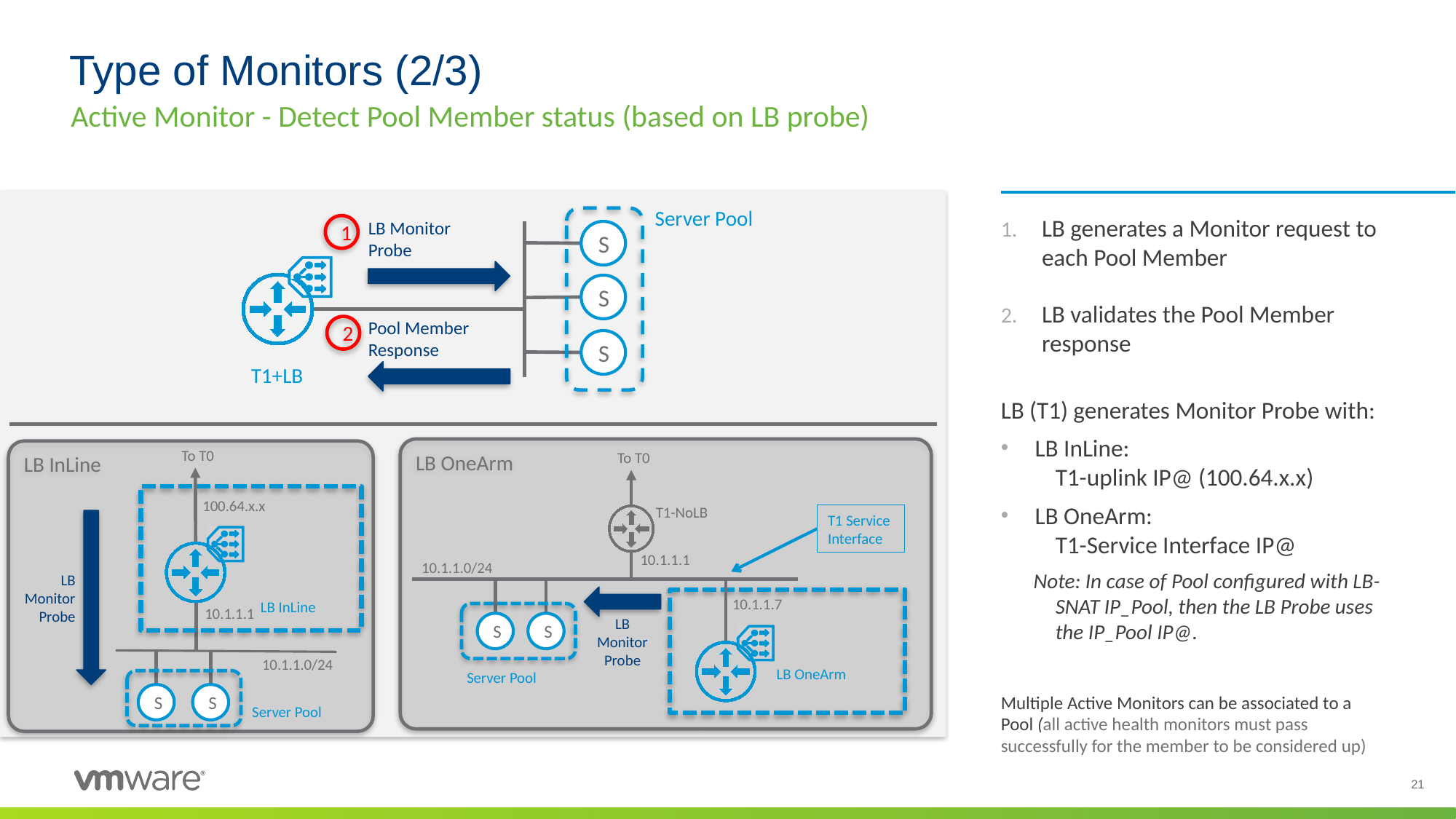

# Type of Monitors (2/3)
Active Monitor - Detect Pool Member status (based on LB probe)
LB generates a Monitor request to each Pool Member
LB validates the Pool Member response

LB (T1) generates Monitor Probe with:
LB InLine:
T1-uplink IP@ (100.64.x.x)
LB OneArm:
T1-Service Interface IP@
Note: In case of Pool configured with LB-SNAT IP_Pool, then the LB Probe uses the IP_Pool IP@.

Multiple Active Monitors can be associated to a Pool (all active health monitors must pass successfully for the member to be considered up)

Server Pool

1
LB Monitor Probe
S

S
Pool Member Response
2
S
T1+LB

LB OneArm
To T0
LB InLine
To T0

100.64.x.x
T1-NoLB

T1 Service
Interface

10.1.1.1
10.1.1.0/24
LB Monitor Probe

10.1.1.7

LB InLine
10.1.1.1

S
S
LB Monitor Probe

10.1.1.0/24
LB OneArm
Server Pool

S
S
Server Pool